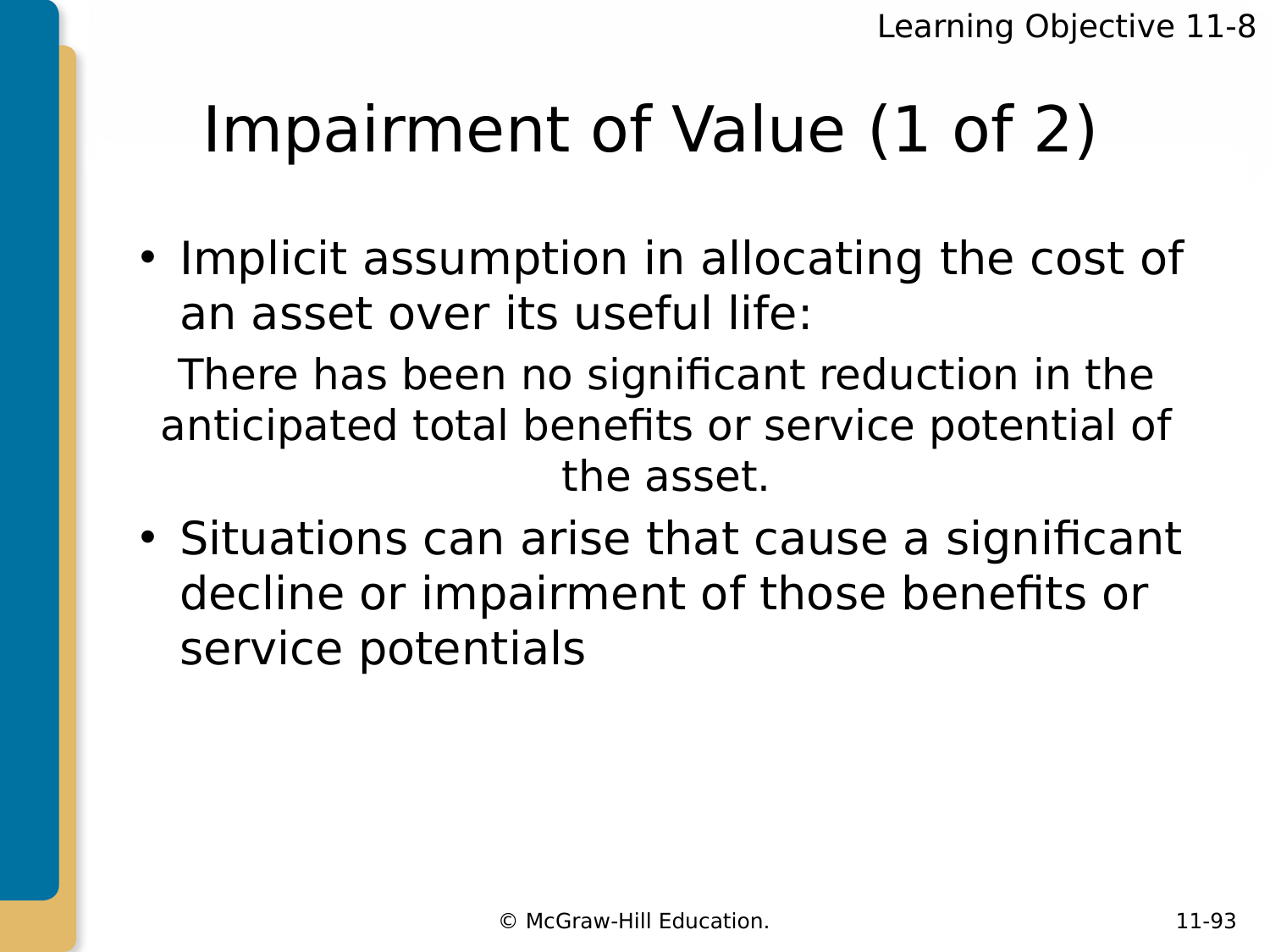

Learning Objective 11-8
# Impairment of Value (1 of 2)
Implicit assumption in allocating the cost of an asset over its useful life:
There has been no significant reduction in the anticipated total benefits or service potential of the asset.
Situations can arise that cause a significant decline or impairment of those benefits or service potentials